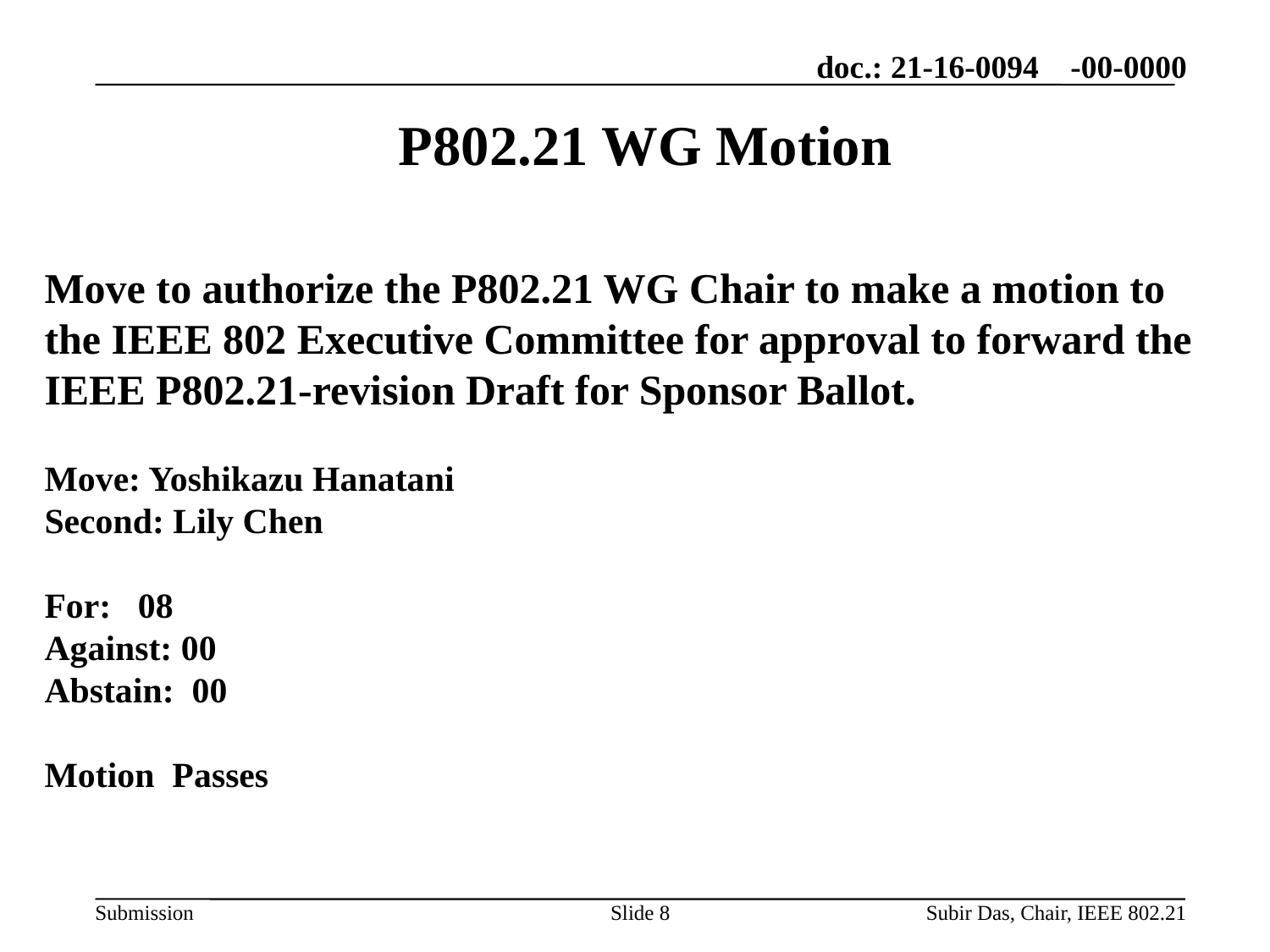

# P802.21 WG Motion
Move to authorize the P802.21 WG Chair to make a motion to the IEEE 802 Executive Committee for approval to forward the IEEE P802.21-revision Draft for Sponsor Ballot.

Move: Yoshikazu Hanatani
Second: Lily Chen

For:   08
Against: 00
Abstain:  00

Motion  Passes
Slide 8
Subir Das, Chair, IEEE 802.21